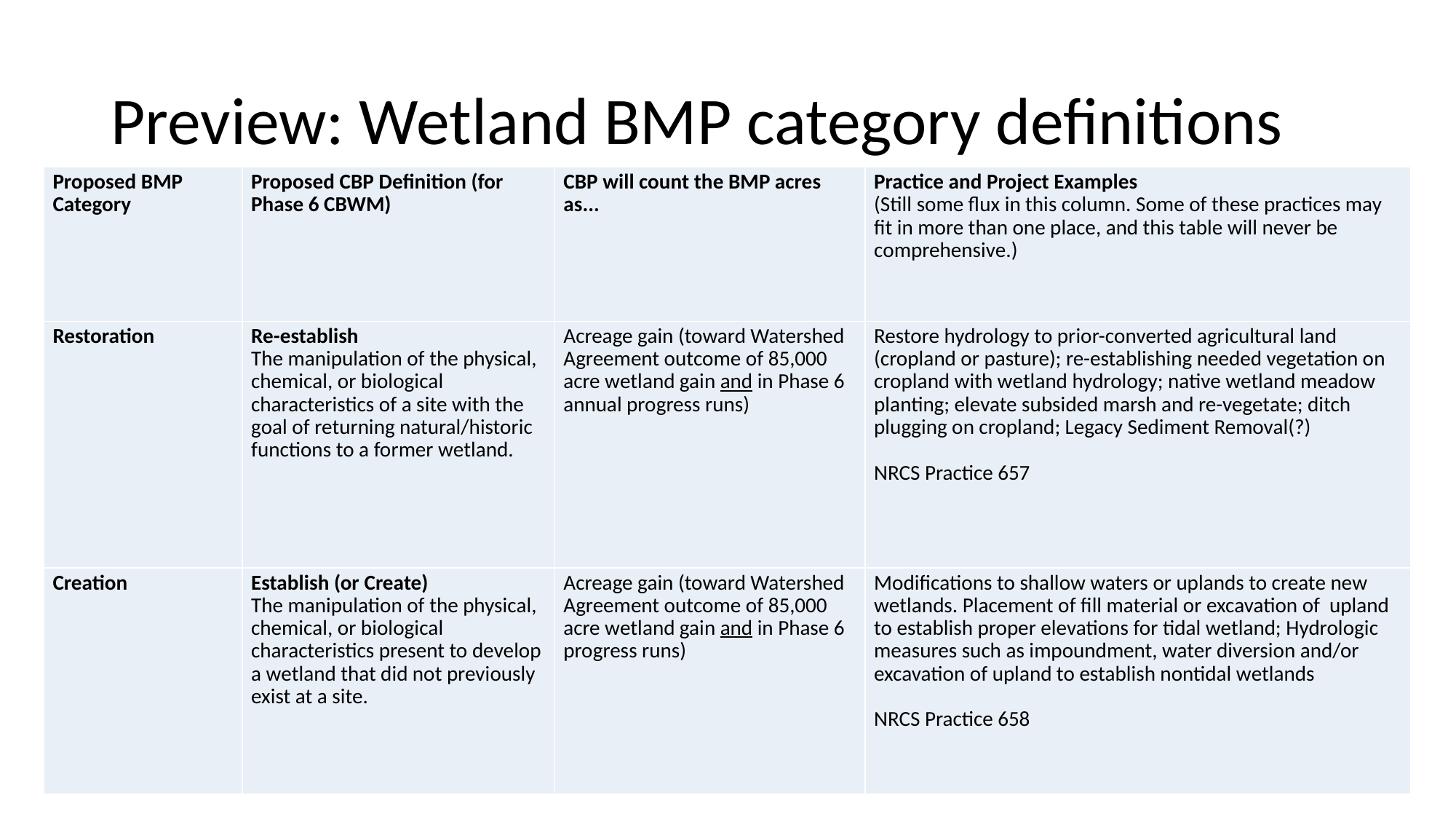

# Preview: Wetland BMP category definitions
| Proposed BMP Category | Proposed CBP Definition (for Phase 6 CBWM) | CBP will count the BMP acres as... | Practice and Project Examples (Still some flux in this column. Some of these practices may fit in more than one place, and this table will never be comprehensive.) |
| --- | --- | --- | --- |
| Restoration | Re-establish The manipulation of the physical, chemical, or biological characteristics of a site with the goal of returning natural/historic functions to a former wetland. | Acreage gain (toward Watershed Agreement outcome of 85,000 acre wetland gain and in Phase 6 annual progress runs) | Restore hydrology to prior-converted agricultural land (cropland or pasture); re-establishing needed vegetation on cropland with wetland hydrology; native wetland meadow planting; elevate subsided marsh and re-vegetate; ditch plugging on cropland; Legacy Sediment Removal(?)   NRCS Practice 657 |
| Creation | Establish (or Create) The manipulation of the physical, chemical, or biological characteristics present to develop a wetland that did not previously exist at a site. | Acreage gain (toward Watershed Agreement outcome of 85,000 acre wetland gain and in Phase 6 progress runs) | Modifications to shallow waters or uplands to create new wetlands. Placement of fill material or excavation of upland to establish proper elevations for tidal wetland; Hydrologic measures such as impoundment, water diversion and/or excavation of upland to establish nontidal wetlands   NRCS Practice 658 |
4